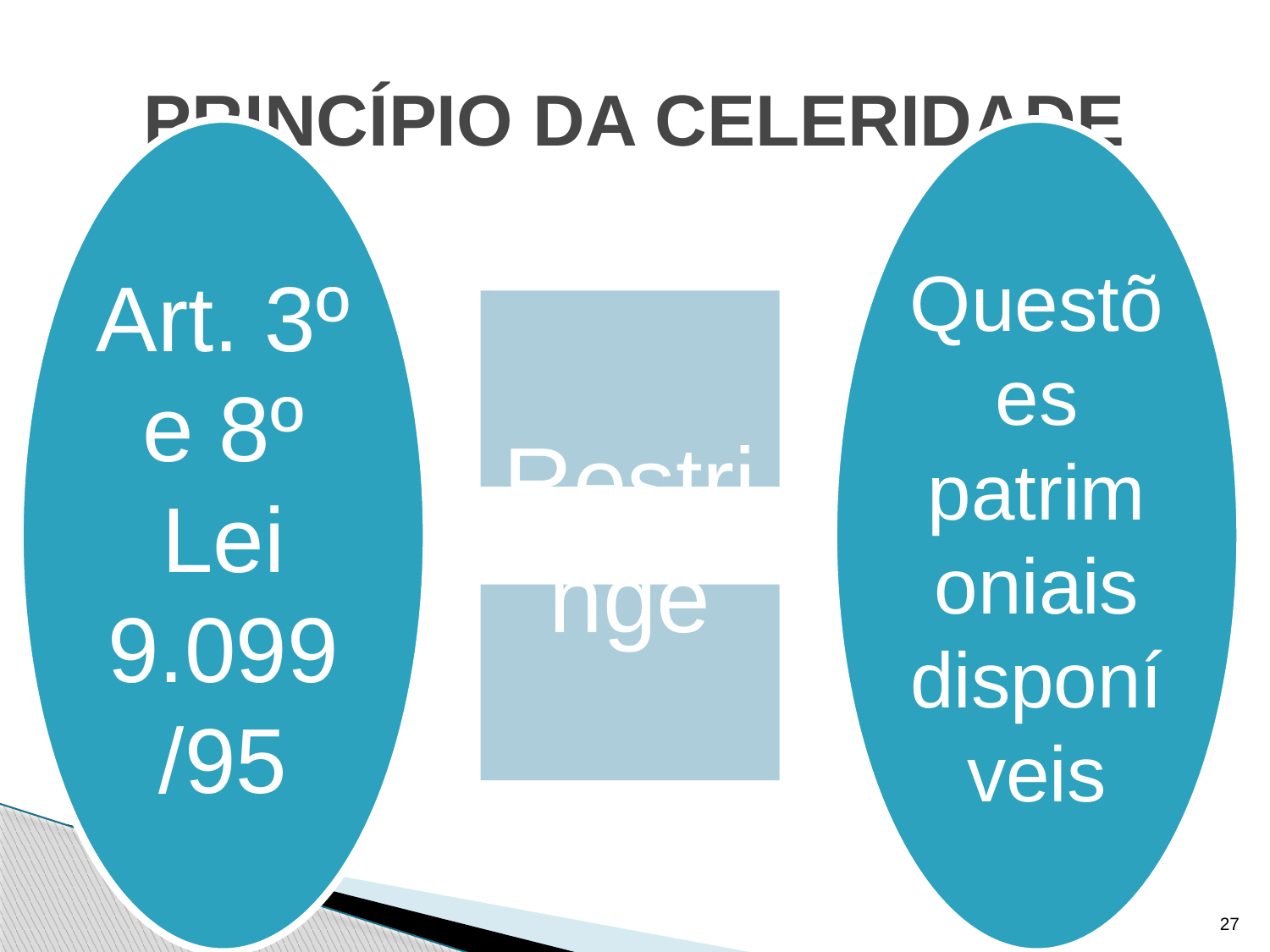

# PRINCÍPIO DA CELERIDADE
Art. 3º e 8º
Lei 9.099/95
Restringe
Questões patrimoniais disponíveis
27